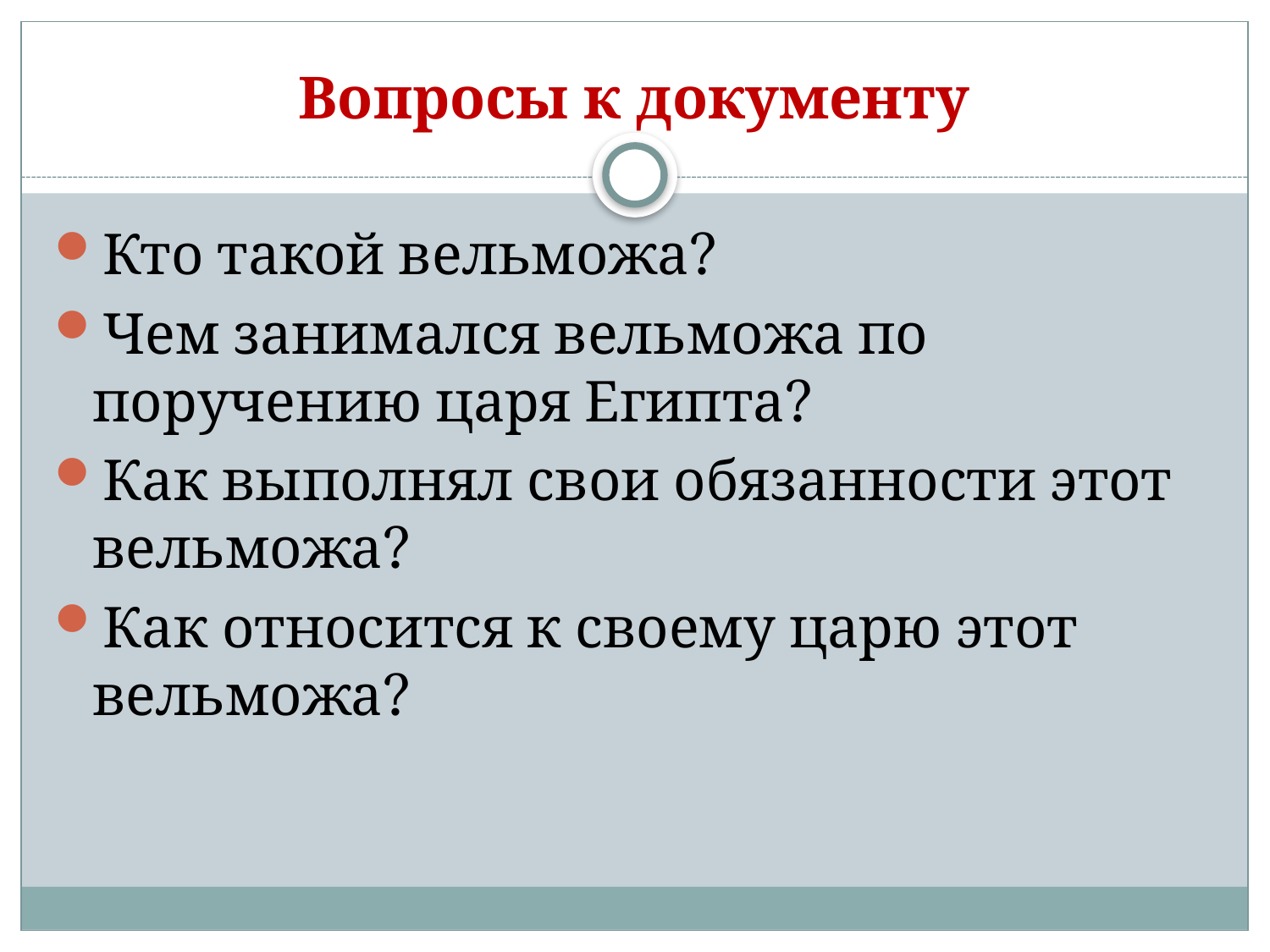

# Вопросы к документу
Кто такой вельможа?
Чем занимался вельможа по поручению царя Египта?
Как выполнял свои обязанности этот вельможа?
Как относится к своему царю этот вельможа?